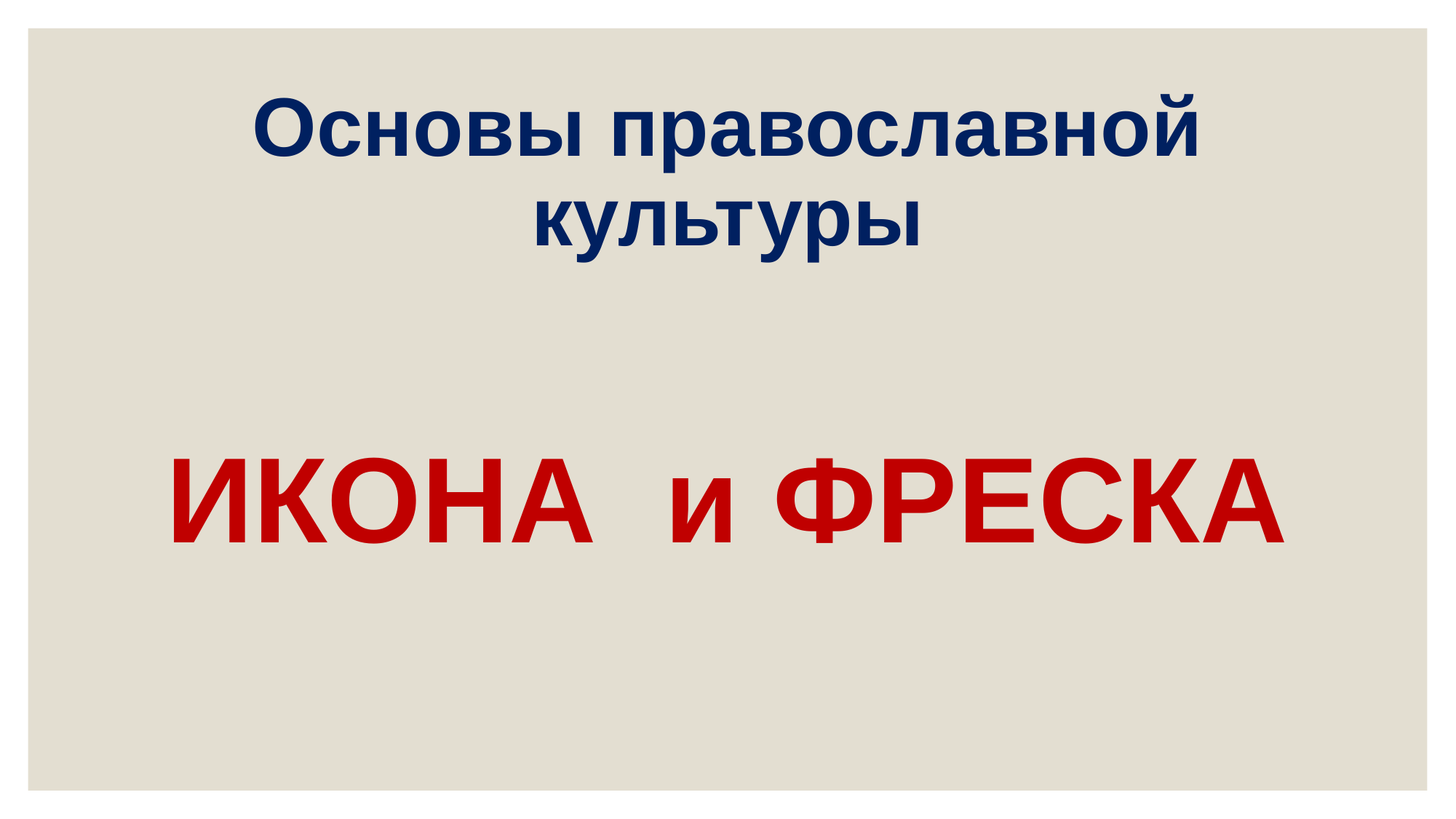

# Основы православной культуры

ИКОНА  и ФРЕСКА